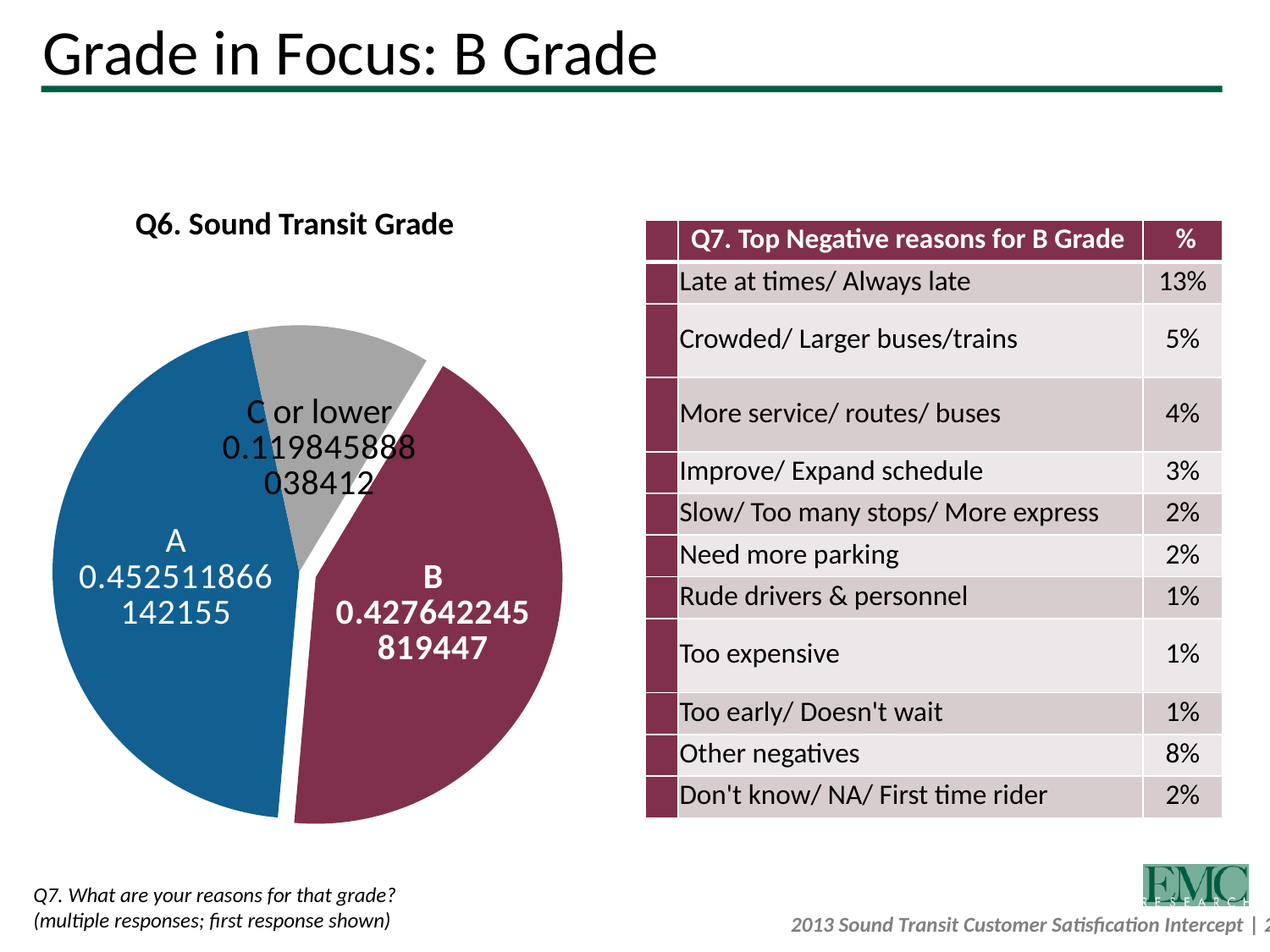

# Grade in Focus: B Grade
Q6. Sound Transit Grade
|  | Q7. Top Negative reasons for B Grade | % |
| --- | --- | --- |
|  | Late at times/ Always late | 13% |
|  | Crowded/ Larger buses/trains | 5% |
|  | More service/ routes/ buses | 4% |
|  | Improve/ Expand schedule | 3% |
|  | Slow/ Too many stops/ More express | 2% |
|  | Need more parking | 2% |
|  | Rude drivers & personnel | 1% |
|  | Too expensive | 1% |
|  | Too early/ Doesn't wait | 1% |
|  | Other negatives | 8% |
|  | Don't know/ NA/ First time rider | 2% |

### Chart

| Category | Overall |
|---|---|
| A | 0.45251186614215483 |
|   | None |
| C or lower | 0.11984588803841165 |
|    | None |
| B | 0.42764224581944654 |
Q7. What are your reasons for that grade?
(multiple responses; first response shown)